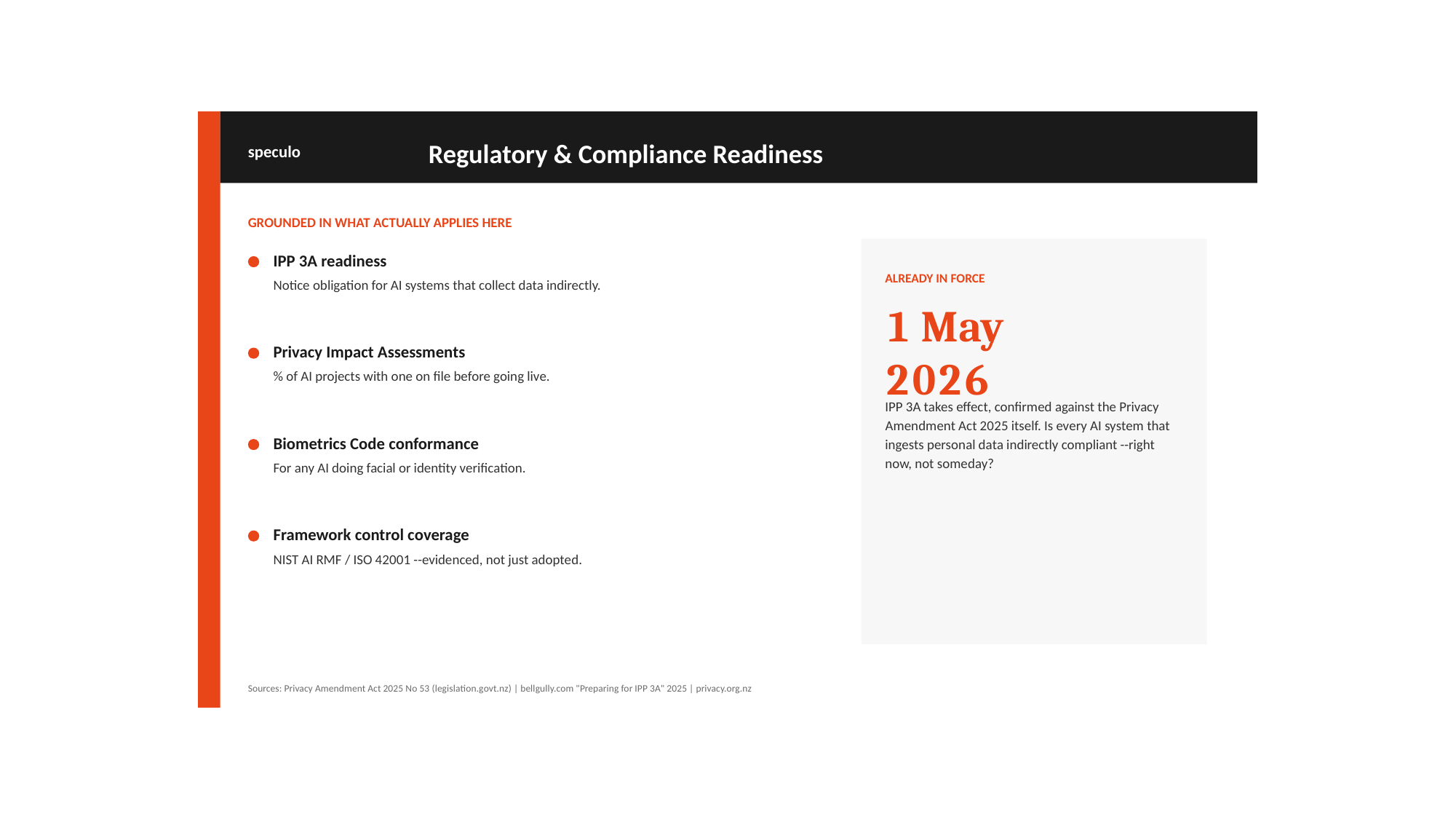

Regulatory & Compliance Readiness
speculo
GROUNDED IN WHAT ACTUALLY APPLIES HERE

IPP 3A readiness

ALREADY IN FORCE
Notice obligation for AI systems that collect data indirectly.
1 May
Privacy Impact Assessments

2026
% of AI projects with one on file before going live.
IPP 3A takes effect, confirmed against the Privacy
Amendment Act 2025 itself. Is every AI system that
Biometrics Code conformance
ingests personal data indirectly compliant --right

now, not someday?
For any AI doing facial or identity verification.
Framework control coverage

NIST AI RMF / ISO 42001 --evidenced, not just adopted.
Sources: Privacy Amendment Act 2025 No 53 (legislation.govt.nz) | bellgully.com "Preparing for IPP 3A" 2025 | privacy.org.nz